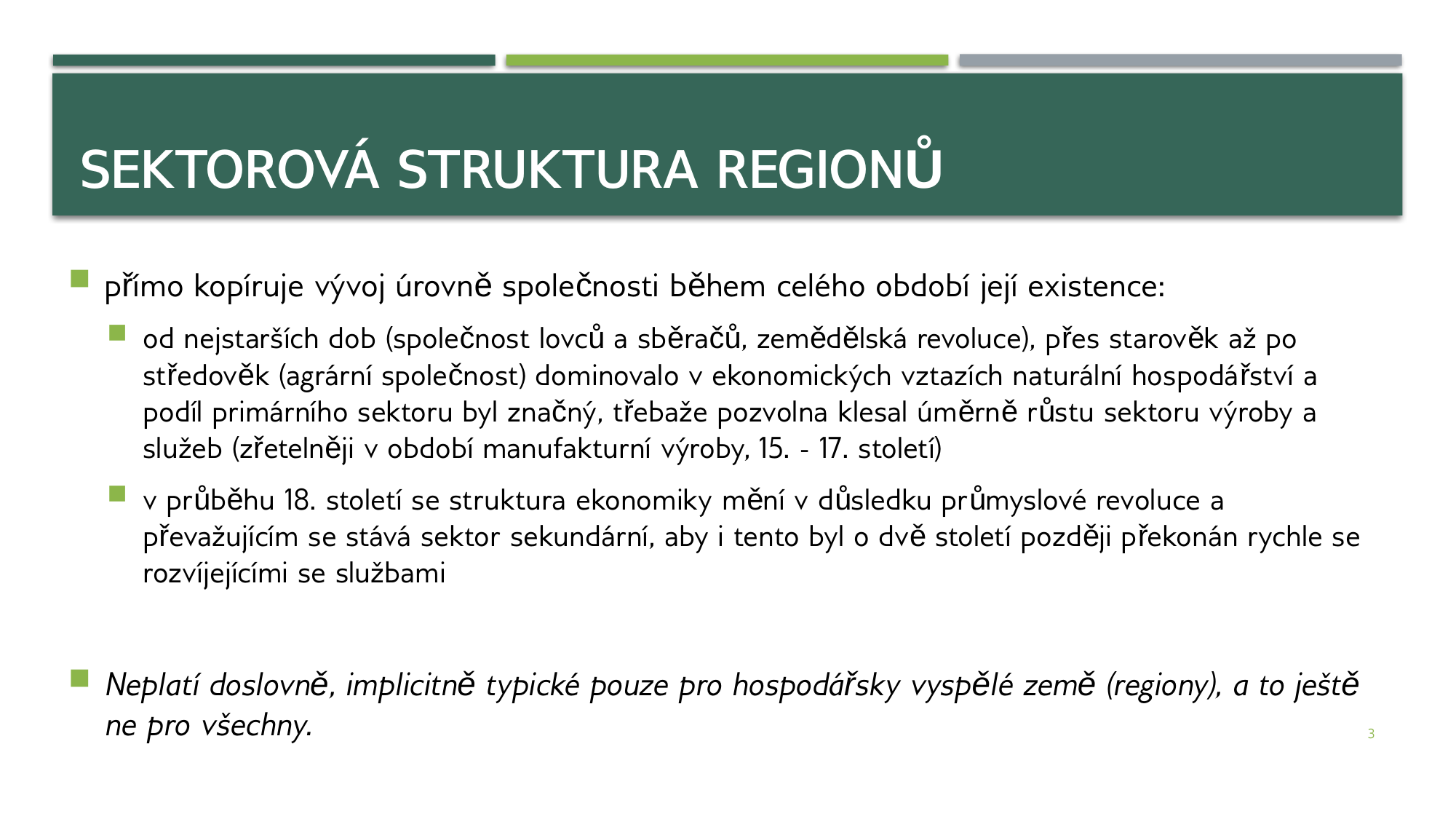

# Sektorová struktura regionů
přímo kopíruje vývoj úrovně společnosti během celého období její existence:
od nejstarších dob (společnost lovců a sběračů, zemědělská revoluce), přes starověk až po středověk (agrární společnost) dominovalo v ekonomických vztazích naturální hospodářství a podíl primárního sektoru byl značný, třebaže pozvolna klesal úměrně růstu sektoru výroby a služeb (zřetelněji v období manufakturní výroby, 15. - 17. století)
v průběhu 18. století se struktura ekonomiky mění v důsledku průmyslové revoluce a převažujícím se stává sektor sekundární, aby i tento byl o dvě století později překonán rychle se rozvíjejícími se službami

Neplatí doslovně, implicitně typické pouze pro hospodářsky vyspělé země (regiony), a to ještě ne pro všechny.
3